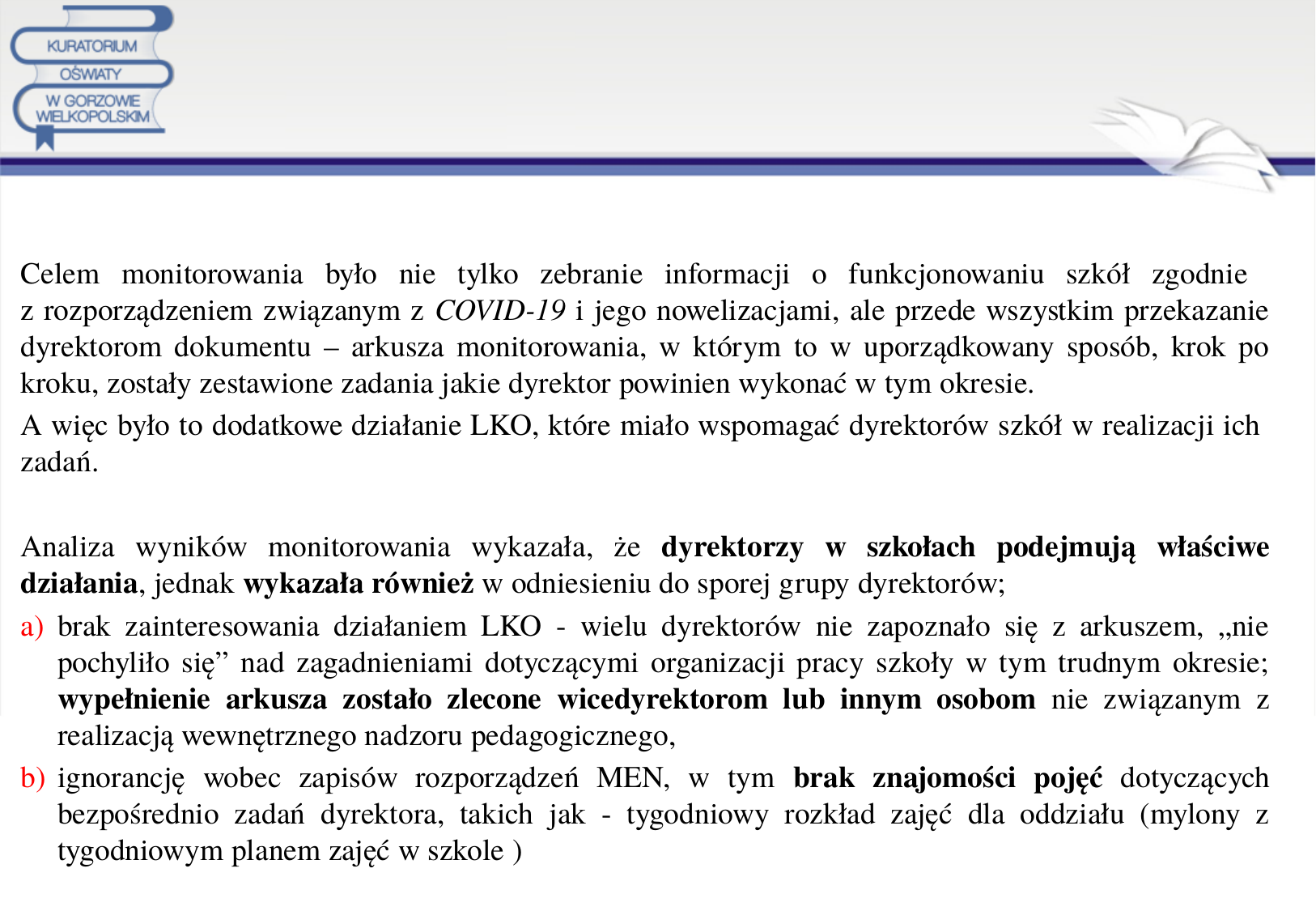

#
Celem monitorowania było nie tylko zebranie informacji o funkcjonowaniu szkół zgodnie
z rozporządzeniem związanym z COVID-19 i jego nowelizacjami, ale przede wszystkim przekazanie dyrektorom dokumentu – arkusza monitorowania, w którym to w uporządkowany sposób, krok po kroku, zostały zestawione zadania jakie dyrektor powinien wykonać w tym okresie.
A więc było to dodatkowe działanie LKO, które miało wspomagać dyrektorów szkół w realizacji ich  zadań.

Analiza wyników monitorowania wykazała, że dyrektorzy w szkołach podejmują właściwe działania, jednak wykazała również w odniesieniu do sporej grupy dyrektorów;
brak zainteresowania działaniem LKO - wielu dyrektorów nie zapoznało się z arkuszem, „nie pochyliło się” nad zagadnieniami dotyczącymi organizacji pracy szkoły w tym trudnym okresie; wypełnienie arkusza zostało zlecone wicedyrektorom lub innym osobom nie związanym z realizacją wewnętrznego nadzoru pedagogicznego,
ignorancję wobec zapisów rozporządzeń MEN, w tym brak znajomości pojęć dotyczących bezpośrednio zadań dyrektora, takich jak - tygodniowy rozkład zajęć dla oddziału (mylony z tygodniowym planem zajęć w szkole )